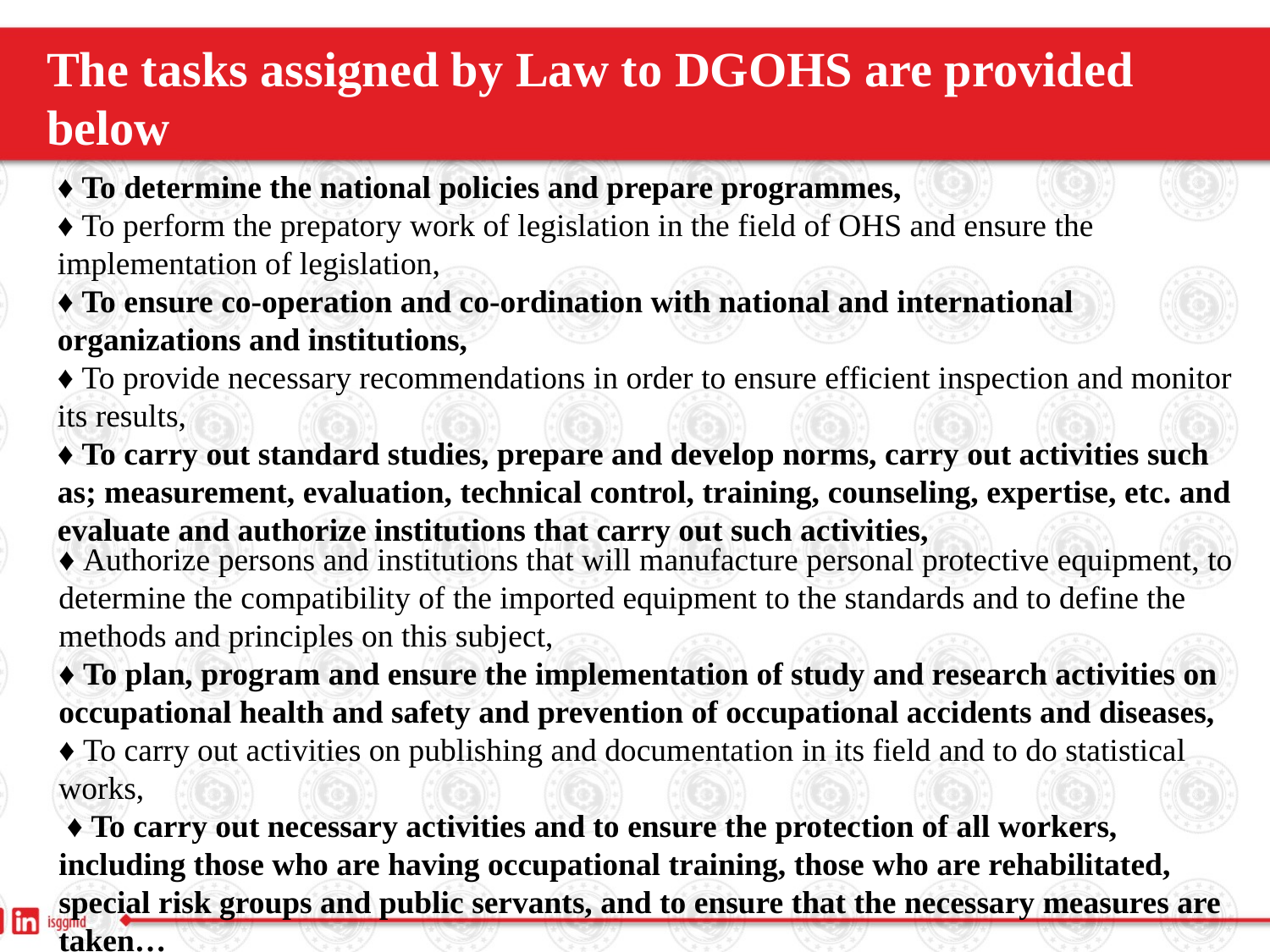

The tasks assigned by Law to DGOHS are provided below
♦ To determine the national policies and prepare programmes,
♦ To perform the prepatory work of legislation in the field of OHS and ensure the implementation of legislation,
♦ To ensure co-operation and co-ordination with national and international organizations and institutions,
♦ To provide necessary recommendations in order to ensure efficient inspection and monitor its results,
♦ To carry out standard studies, prepare and develop norms, carry out activities such as; measurement, evaluation, technical control, training, counseling, expertise, etc. and evaluate and authorize institutions that carry out such activities,
♦ Authorize persons and institutions that will manufacture personal protective equipment, to determine the compatibility of the imported equipment to the standards and to define the methods and principles on this subject,
♦ To plan, program and ensure the implementation of study and research activities on occupational health and safety and prevention of occupational accidents and diseases,
♦ To carry out activities on publishing and documentation in its field and to do statistical works,
 ♦ To carry out necessary activities and to ensure the protection of all workers, including those who are having occupational training, those who are rehabilitated, special risk groups and public servants, and to ensure that the necessary measures are taken…